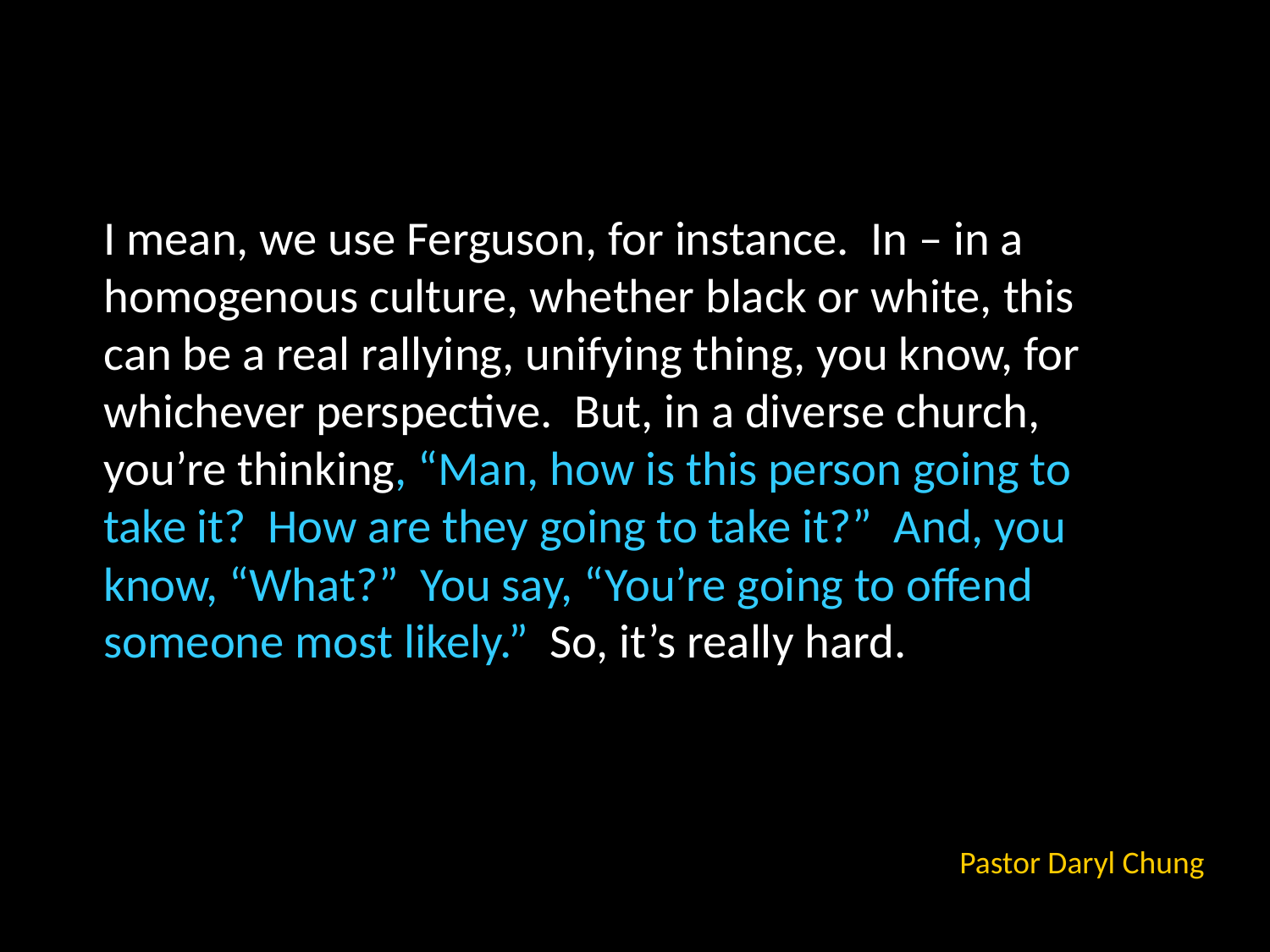

#
I mean, we use Ferguson, for instance.  In – in a homogenous culture, whether black or white, this can be a real rallying, unifying thing, you know, for whichever perspective.  But, in a diverse church, you’re thinking, “Man, how is this person going to take it?  How are they going to take it?”  And, you know, “What?”  You say, “You’re going to offend someone most likely.”  So, it’s really hard.

Pastor Daryl Chung